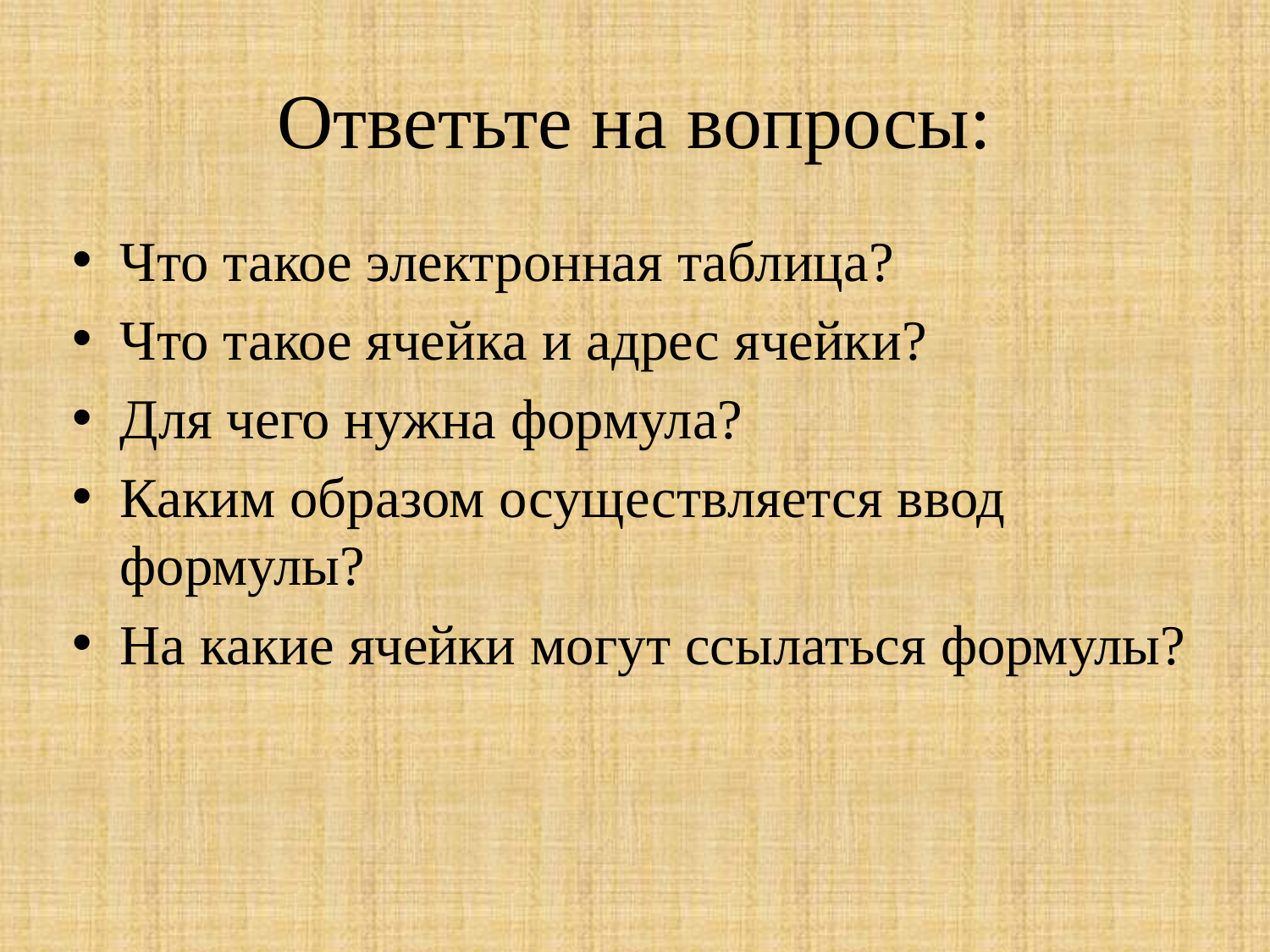

# Ответьте на вопросы:
Что такое электронная таблица?
Что такое ячейка и адрес ячейки?
Для чего нужна формула?
Каким образом осуществляется ввод формулы?
На какие ячейки могут ссылаться формулы?